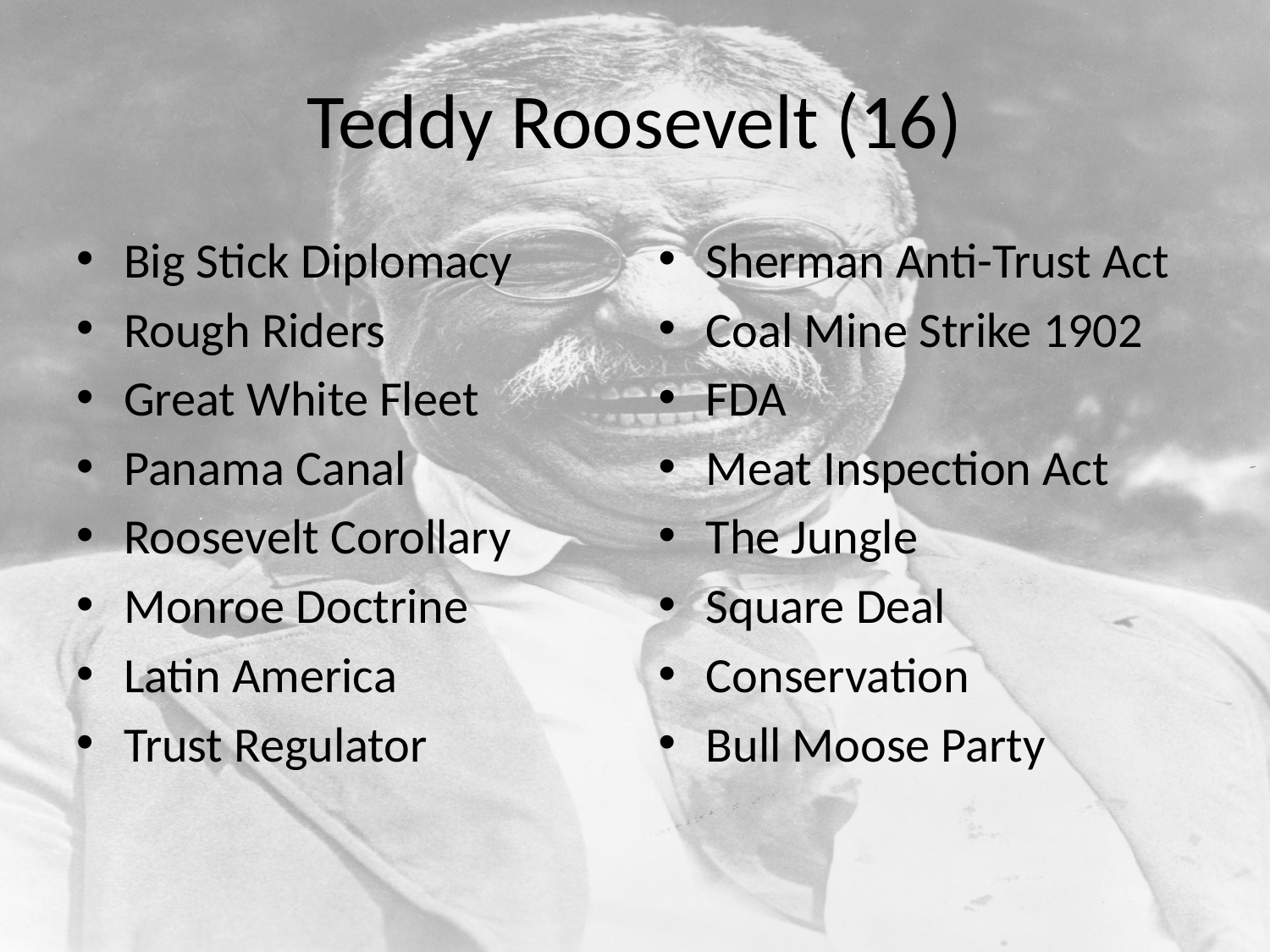

# Teddy Roosevelt (16)
Big Stick Diplomacy
Rough Riders
Great White Fleet
Panama Canal
Roosevelt Corollary
Monroe Doctrine
Latin America
Trust Regulator

Sherman Anti-Trust Act
Coal Mine Strike 1902
FDA
Meat Inspection Act
The Jungle
Square Deal
Conservation
Bull Moose Party